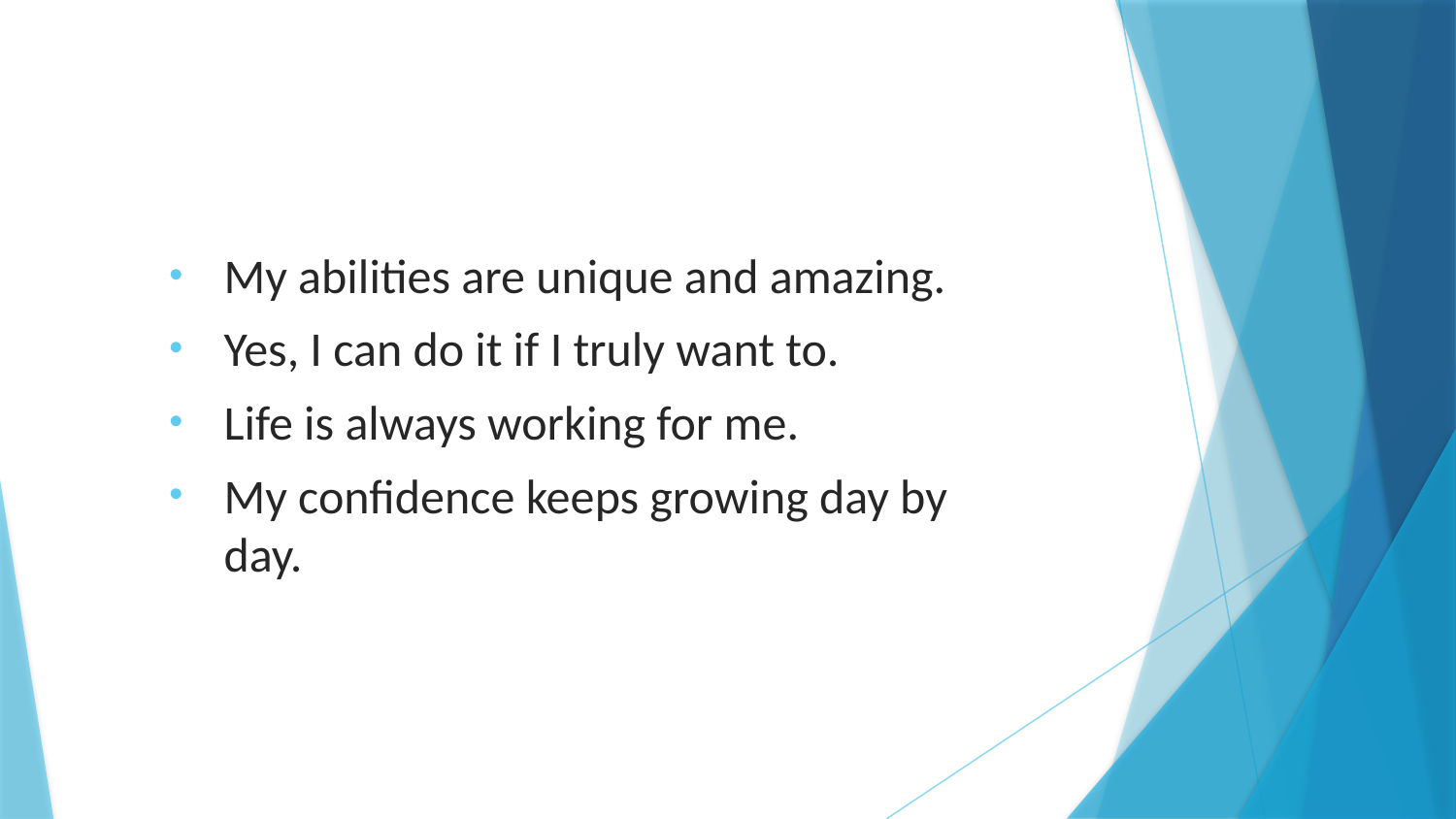

My abilities are unique and amazing.
Yes, I can do it if I truly want to.
Life is always working for me.
My confidence keeps growing day by day.